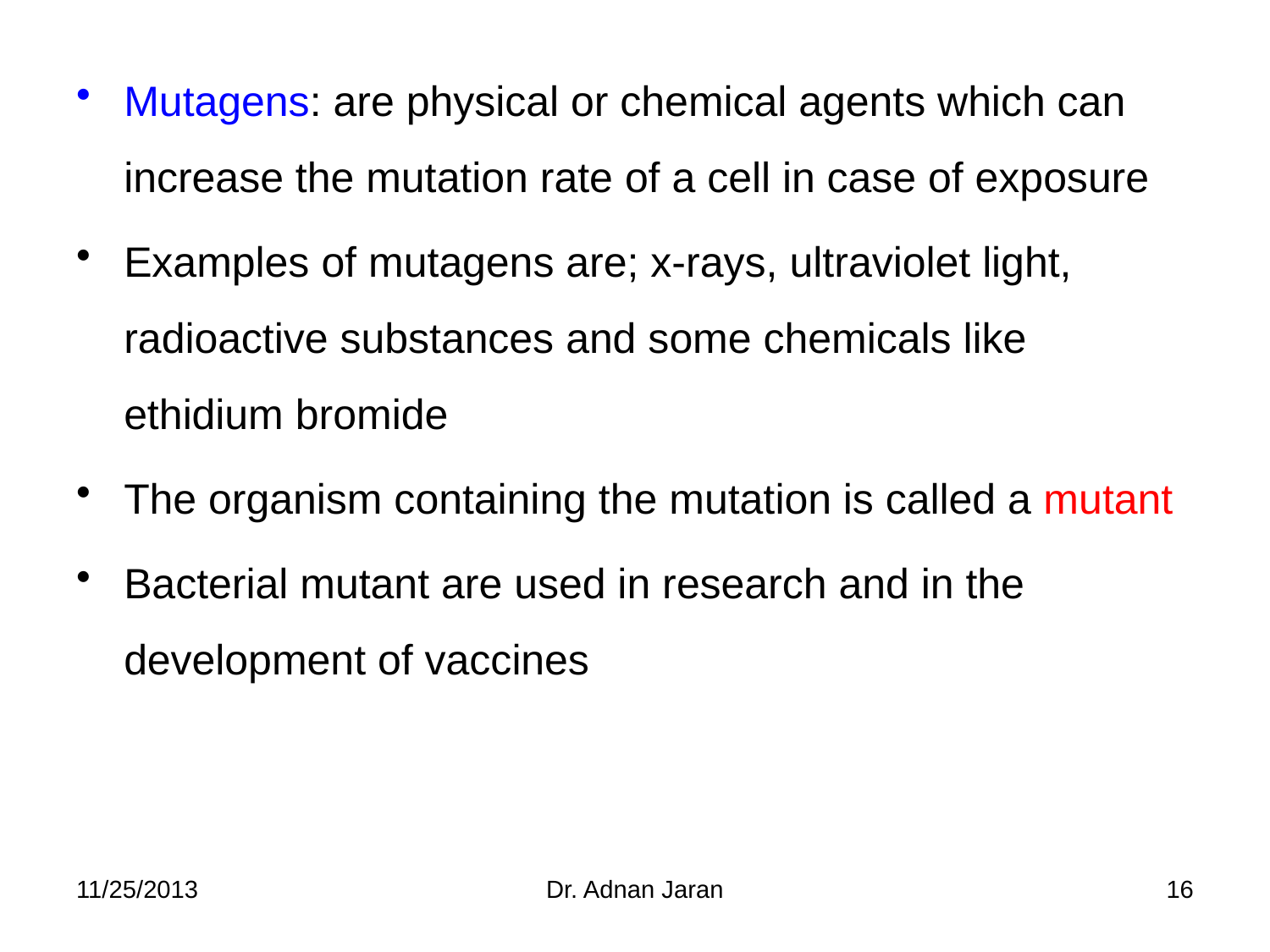

Mutagens: are physical or chemical agents which can increase the mutation rate of a cell in case of exposure
Examples of mutagens are; x-rays, ultraviolet light, radioactive substances and some chemicals like ethidium bromide
The organism containing the mutation is called a mutant
Bacterial mutant are used in research and in the development of vaccines

11/25/2013
Dr. Adnan Jaran
16